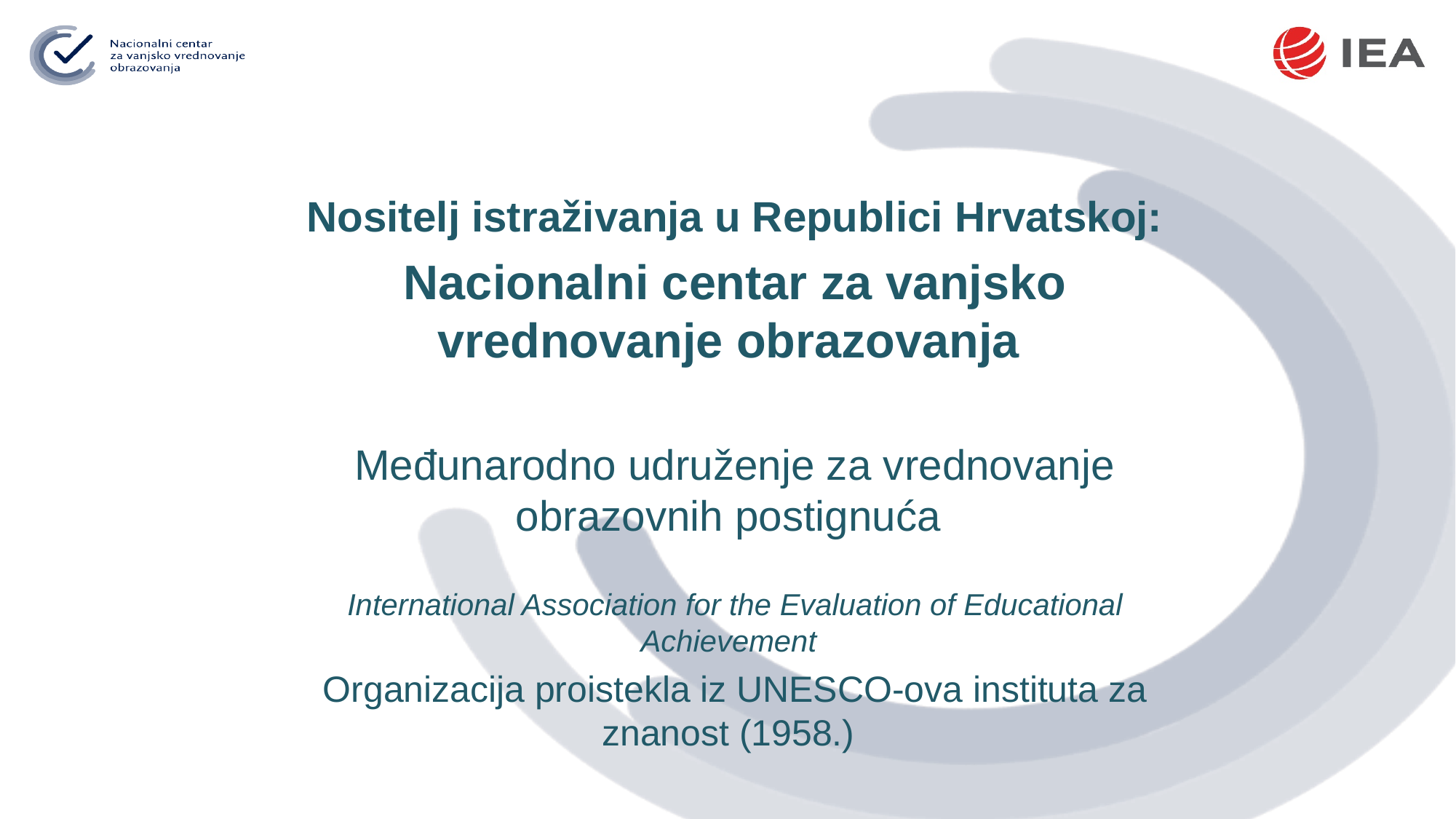

Nositelj istraživanja u Republici Hrvatskoj:
Nacionalni centar za vanjsko vrednovanje obrazovanja

Međunarodno udruženje za vrednovanje obrazovnih postignuća

International Association for the Evaluation of Educational Achievement
Organizacija proistekla iz UNESCO-ova instituta za znanost (1958.)